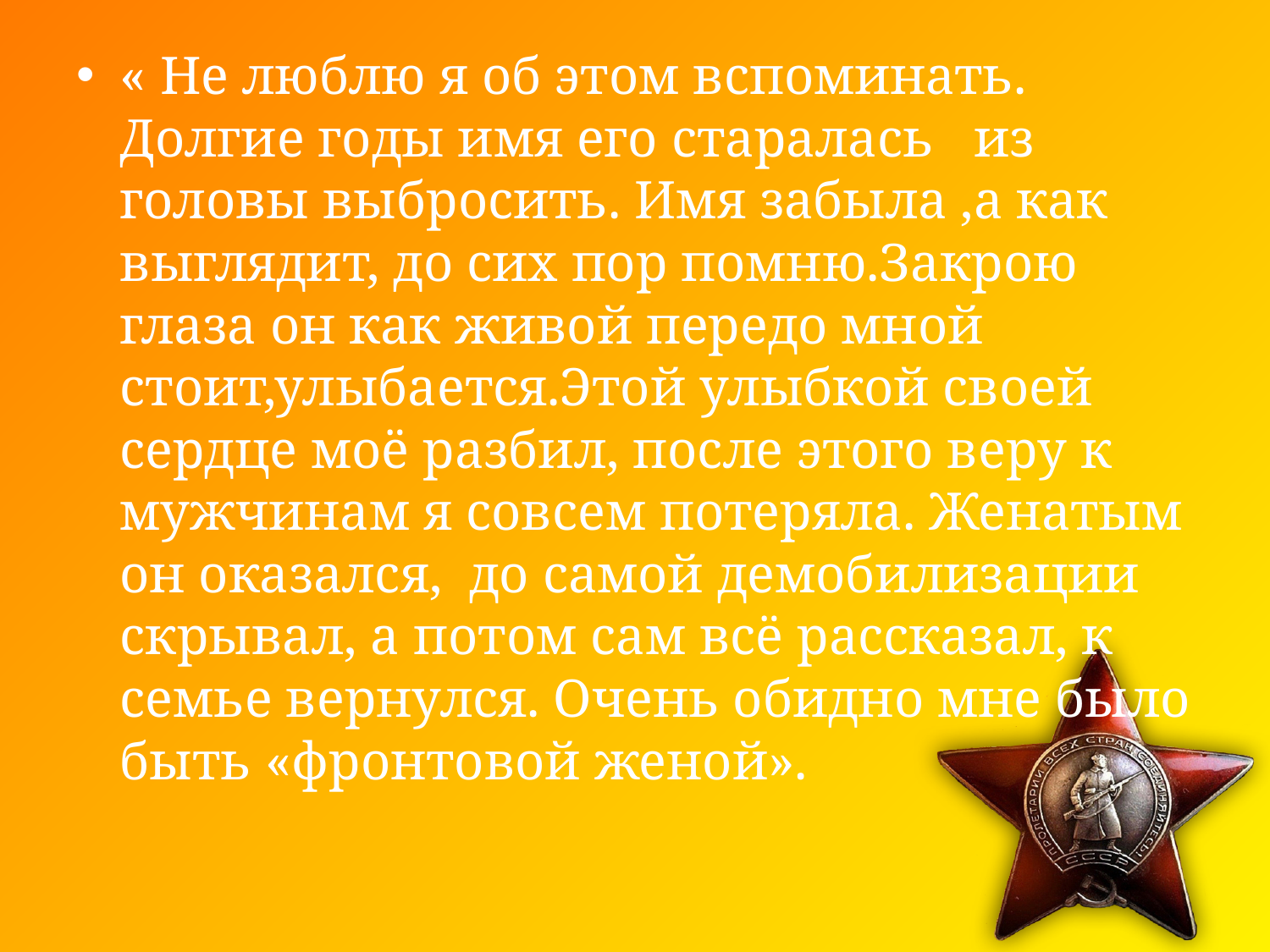

« Не люблю я об этом вспоминать. Долгие годы имя его старалась   из головы выбросить. Имя забыла ,а как выглядит, до сих пор помню.Закрою глаза он как живой передо мной стоит,улыбается.Этой улыбкой своей сердце моё разбил, после этого веру к мужчинам я совсем потеряла. Женатым он оказался,  до самой демобилизации скрывал, а потом сам всё рассказал, к семье вернулся. Очень обидно мне было быть «фронтовой женой».